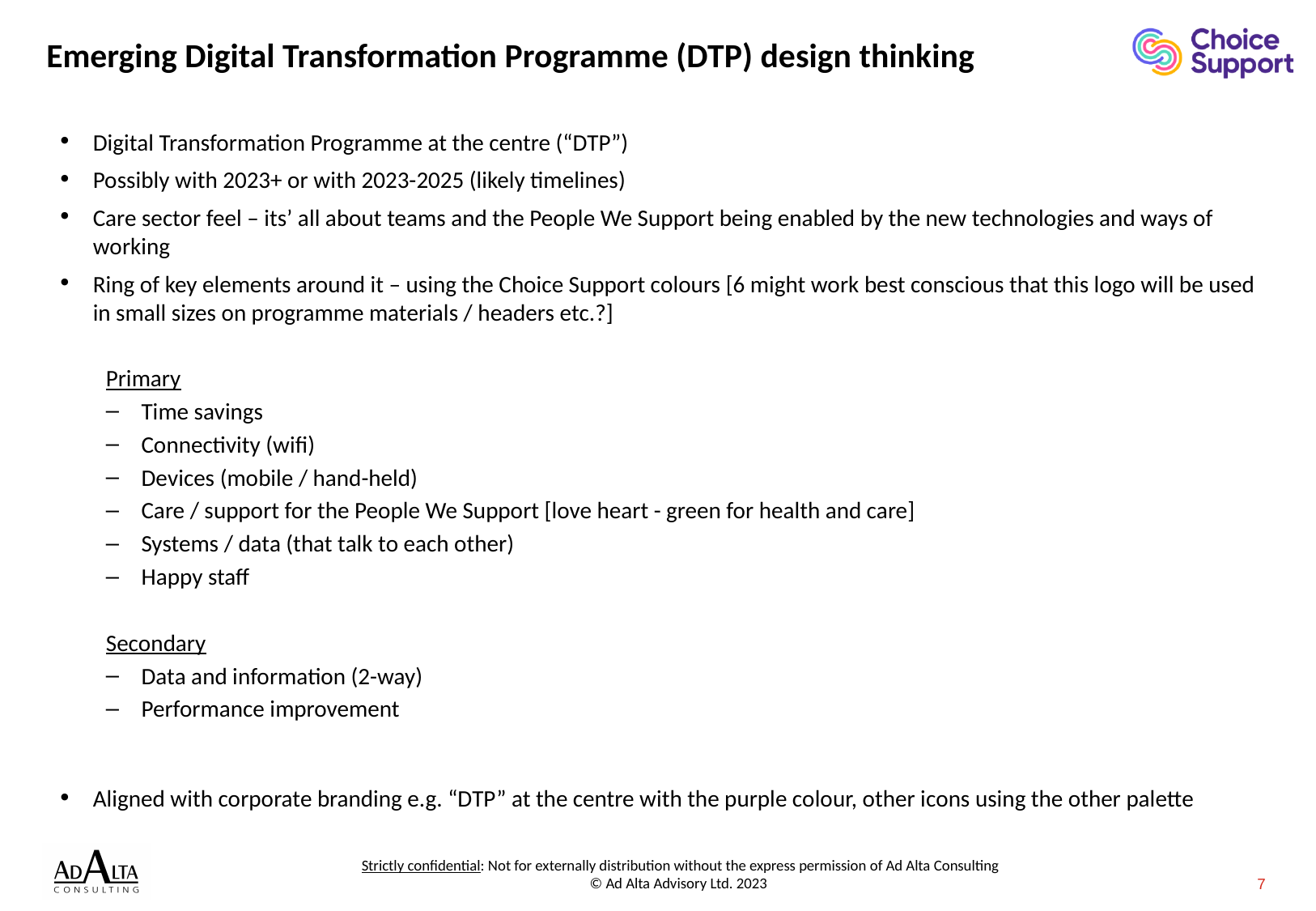

# Emerging Digital Transformation Programme (DTP) design thinking
Digital Transformation Programme at the centre (“DTP”)
Possibly with 2023+ or with 2023-2025 (likely timelines)
Care sector feel – its’ all about teams and the People We Support being enabled by the new technologies and ways of working
Ring of key elements around it – using the Choice Support colours [6 might work best conscious that this logo will be used in small sizes on programme materials / headers etc.?]

Primary
Time savings
Connectivity (wifi)
Devices (mobile / hand-held)
Care / support for the People We Support [love heart - green for health and care]
Systems / data (that talk to each other)
Happy staff

Secondary
Data and information (2-way)
Performance improvement

Aligned with corporate branding e.g. “DTP” at the centre with the purple colour, other icons using the other palette